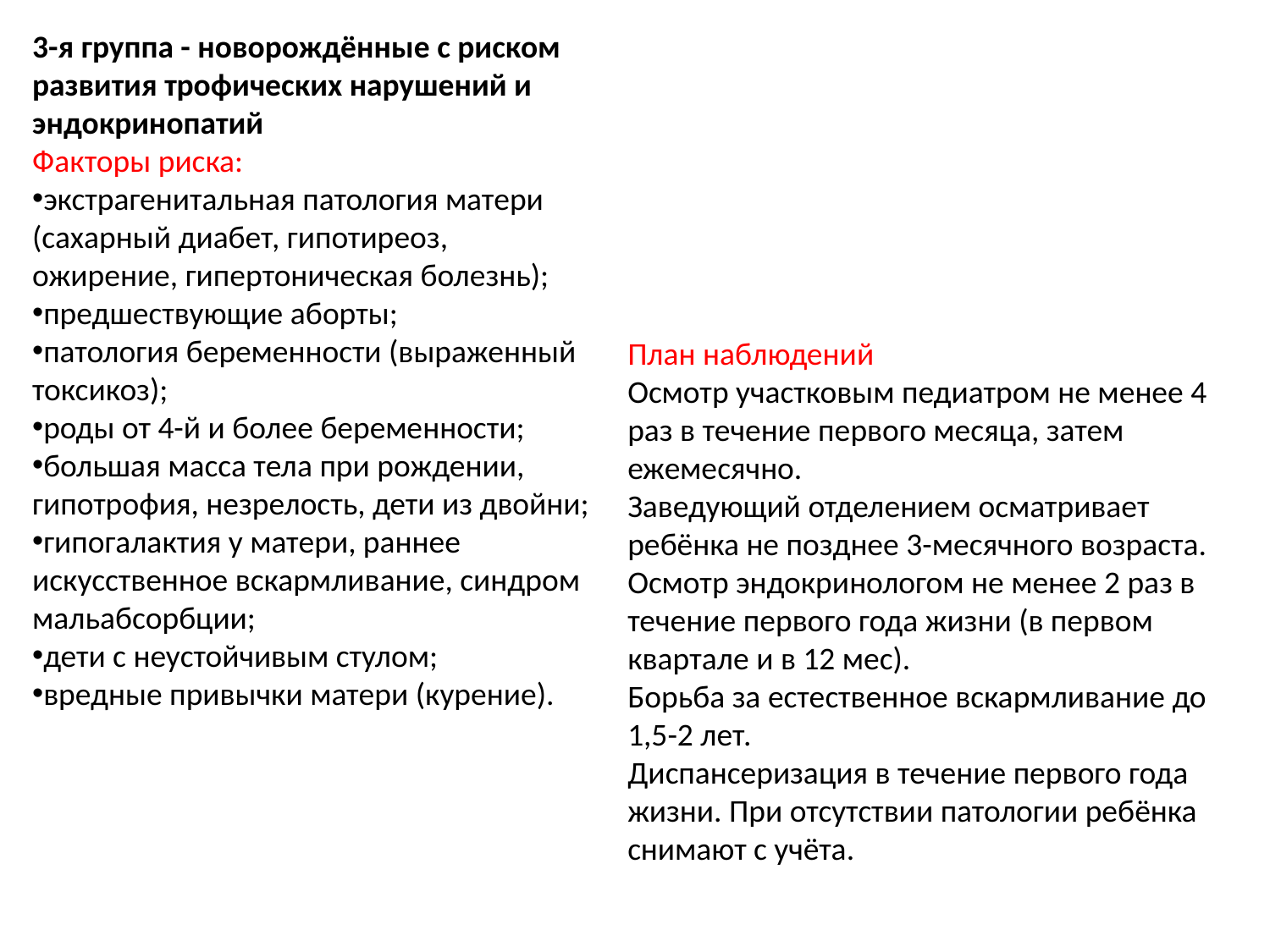

3-я группа - новорождённые с риском развития трофических нарушений и эндокринопатий
Факторы риска:
экстрагенитальная патология матери (сахарный диабет, гипотиреоз,
ожирение, гипертоническая болезнь);
предшествующие аборты;
патология беременности (выраженный токсикоз);
роды от 4-й и более беременности;
большая масса тела при рождении, гипотрофия, незрелость, дети из двойни;
гипогалактия у матери, раннее искусственное вскармливание, синдром мальабсорбции;
дети с неустойчивым стулом;
вредные привычки матери (курение).
План наблюдений
Осмотр участковым педиатром не менее 4 раз в течение первого месяца, затем ежемесячно.
Заведующий отделением осматривает ребёнка не позднее 3-месячного возраста.
Осмотр эндокринологом не менее 2 раз в течение первого года жизни (в первом квартале и в 12 мес).
Борьба за естественное вскармливание до 1,5-2 лет.
Диспансеризация в течение первого года жизни. При отсутствии патологии ребёнка снимают с учёта.